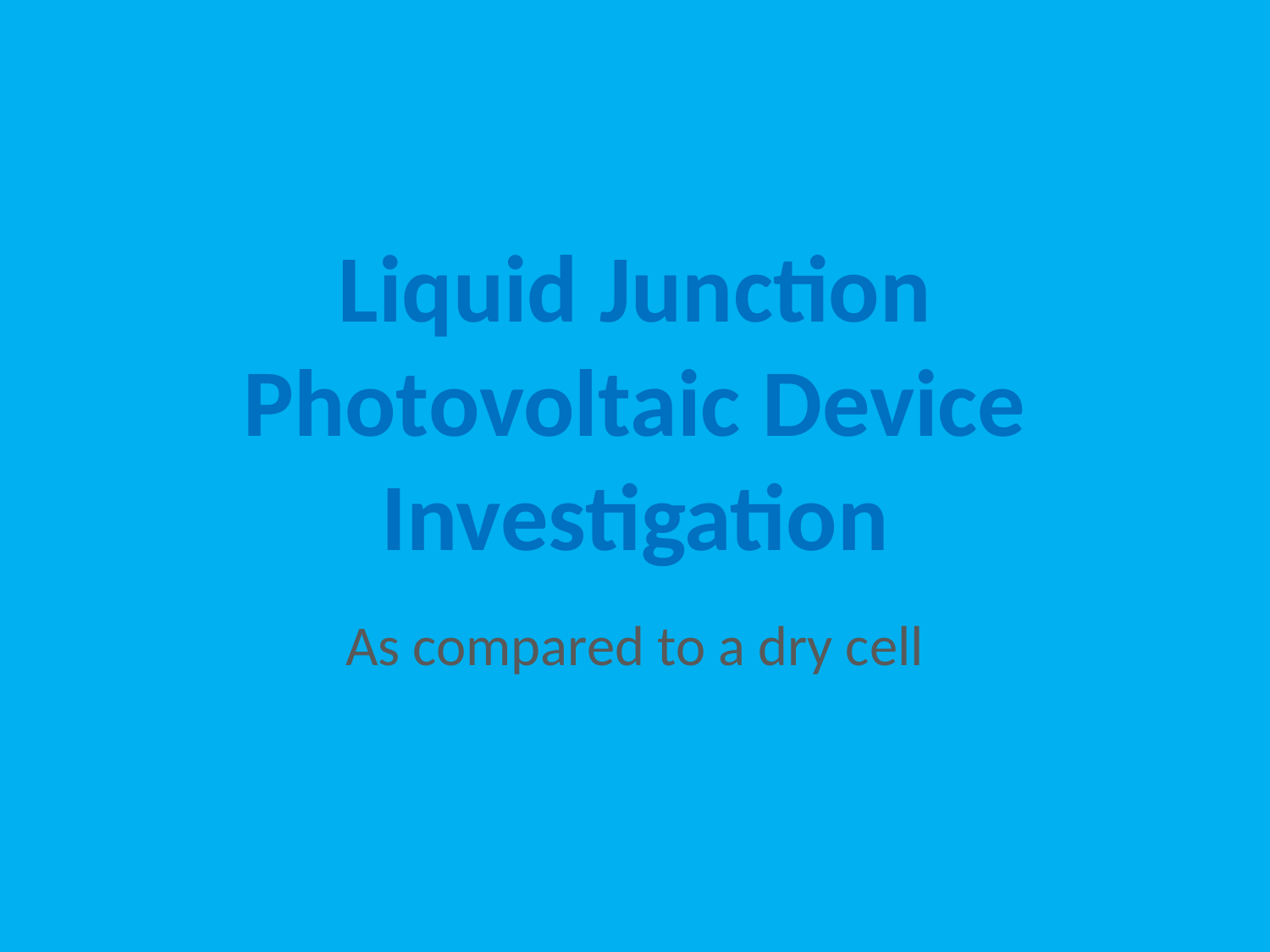

# Liquid Junction Photovoltaic Device Investigation
As compared to a dry cell